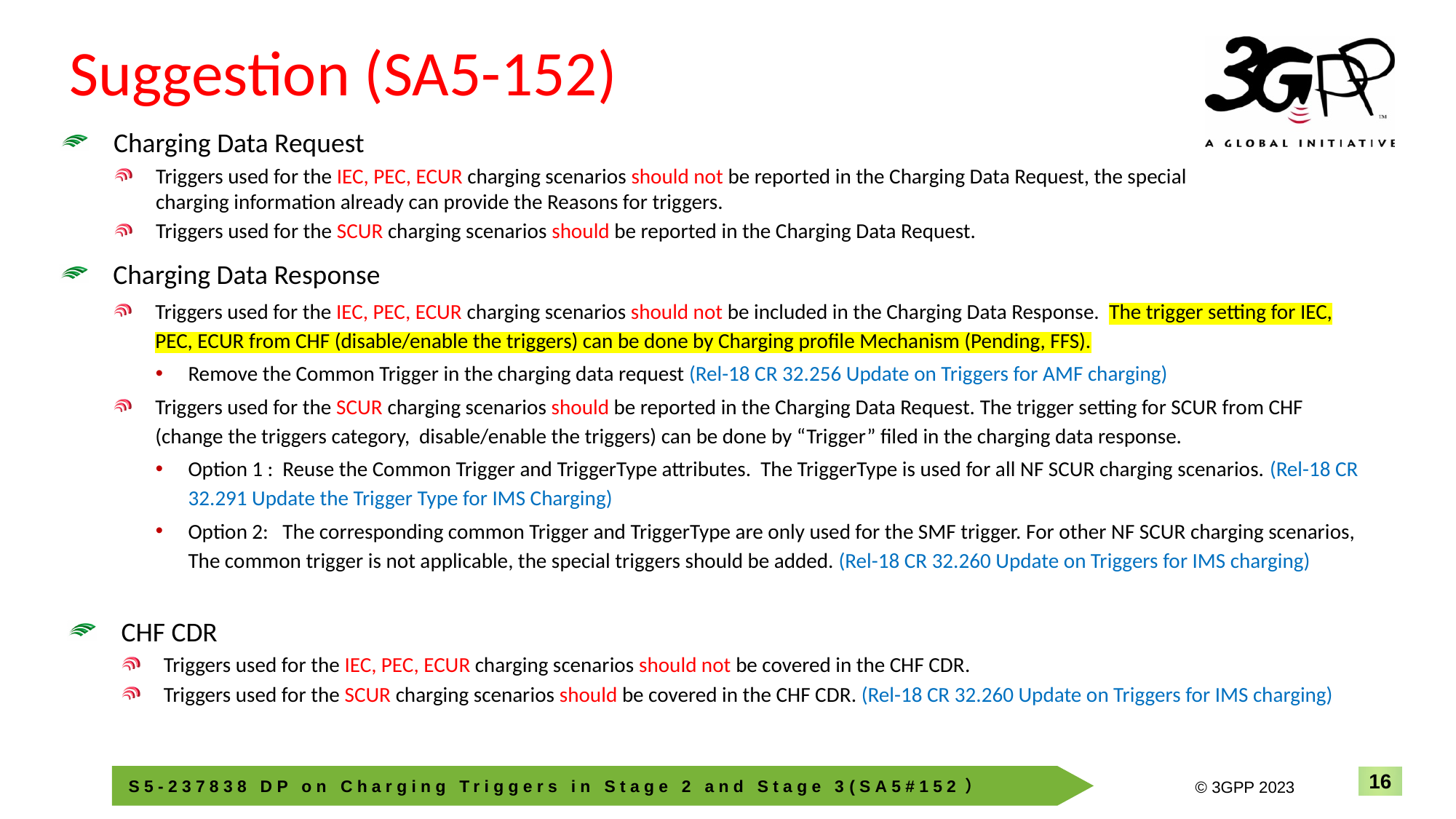

# Suggestion (SA5-152)
Charging Data Request
Triggers used for the IEC, PEC, ECUR charging scenarios should not be reported in the Charging Data Request, the special charging information already can provide the Reasons for triggers.
Triggers used for the SCUR charging scenarios should be reported in the Charging Data Request.
Charging Data Response
Triggers used for the IEC, PEC, ECUR charging scenarios should not be included in the Charging Data Response.  The trigger setting for IEC, PEC, ECUR from CHF (disable/enable the triggers) can be done by Charging profile Mechanism (Pending, FFS).
Remove the Common Trigger in the charging data request (Rel-18 CR 32.256 Update on Triggers for AMF charging)
Triggers used for the SCUR charging scenarios should be reported in the Charging Data Request. The trigger setting for SCUR from CHF (change the triggers category,  disable/enable the triggers) can be done by “Trigger” filed in the charging data response.
Option 1 :  Reuse the Common Trigger and TriggerType attributes.  The TriggerType is used for all NF SCUR charging scenarios. (Rel-18 CR 32.291 Update the Trigger Type for IMS Charging)
Option 2:   The corresponding common Trigger and TriggerType are only used for the SMF trigger. For other NF SCUR charging scenarios,  The common trigger is not applicable, the special triggers should be added. (Rel-18 CR 32.260 Update on Triggers for IMS charging)
CHF CDR
Triggers used for the IEC, PEC, ECUR charging scenarios should not be covered in the CHF CDR.
Triggers used for the SCUR charging scenarios should be covered in the CHF CDR. (Rel-18 CR 32.260 Update on Triggers for IMS charging)